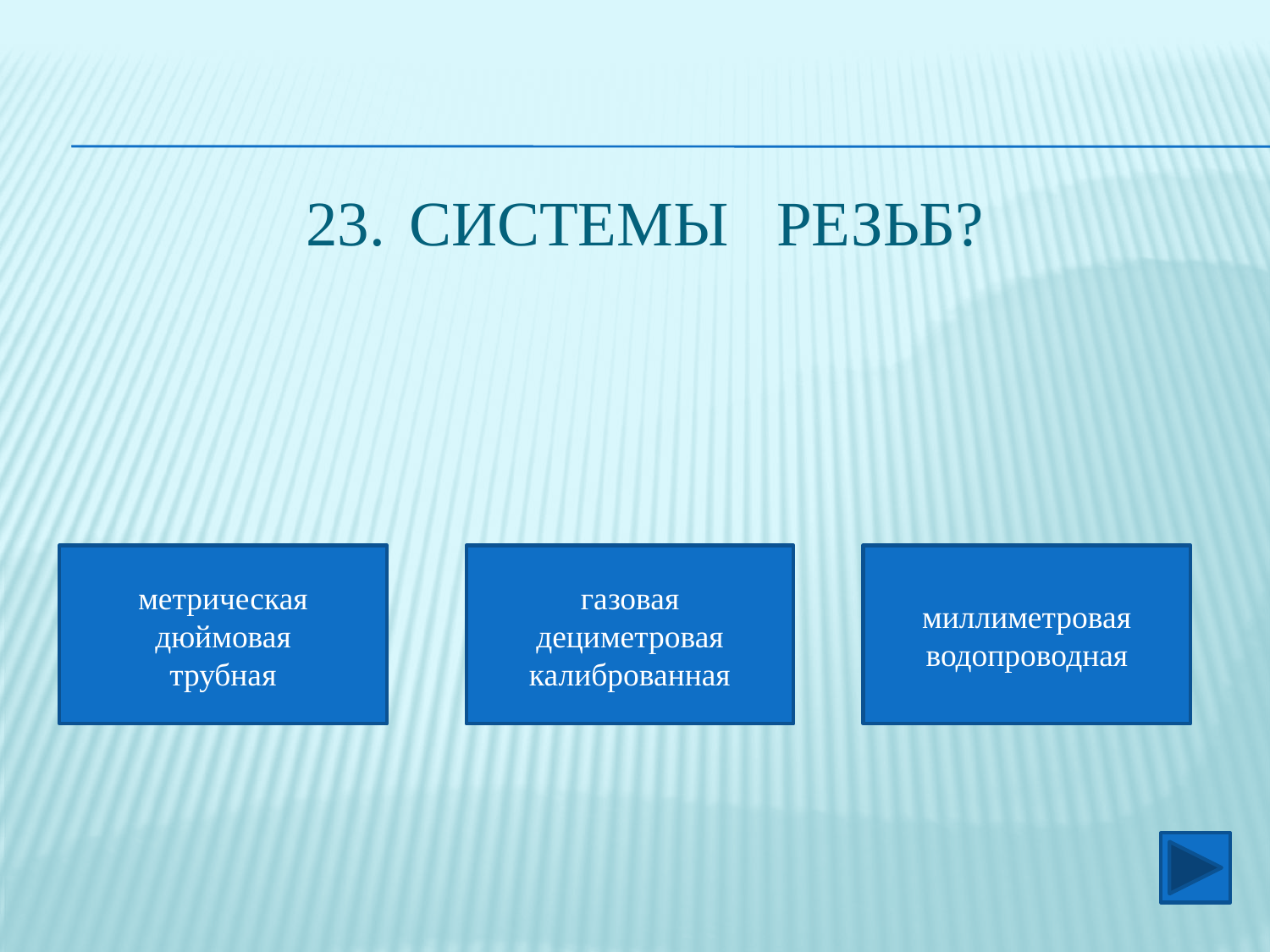

# системы   резьб?
метрическая
дюймовая
трубная
газовая
дециметровая
калиброванная
миллиметровая водопроводная